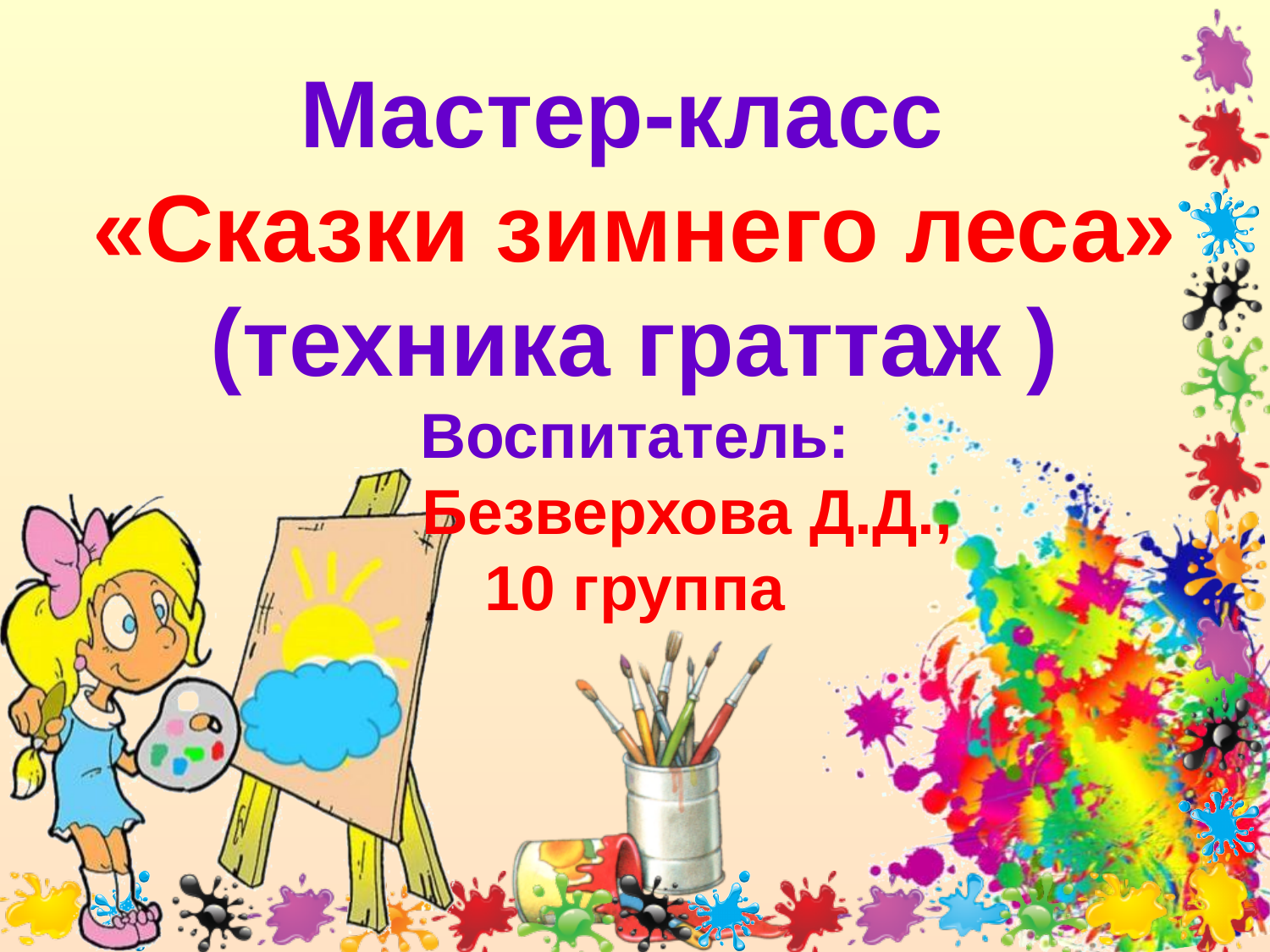

Мастер-класс
«Сказки зимнего леса» (техника граттаж )
Воспитатель:
      Безверхова Д.Д.,
10 группа